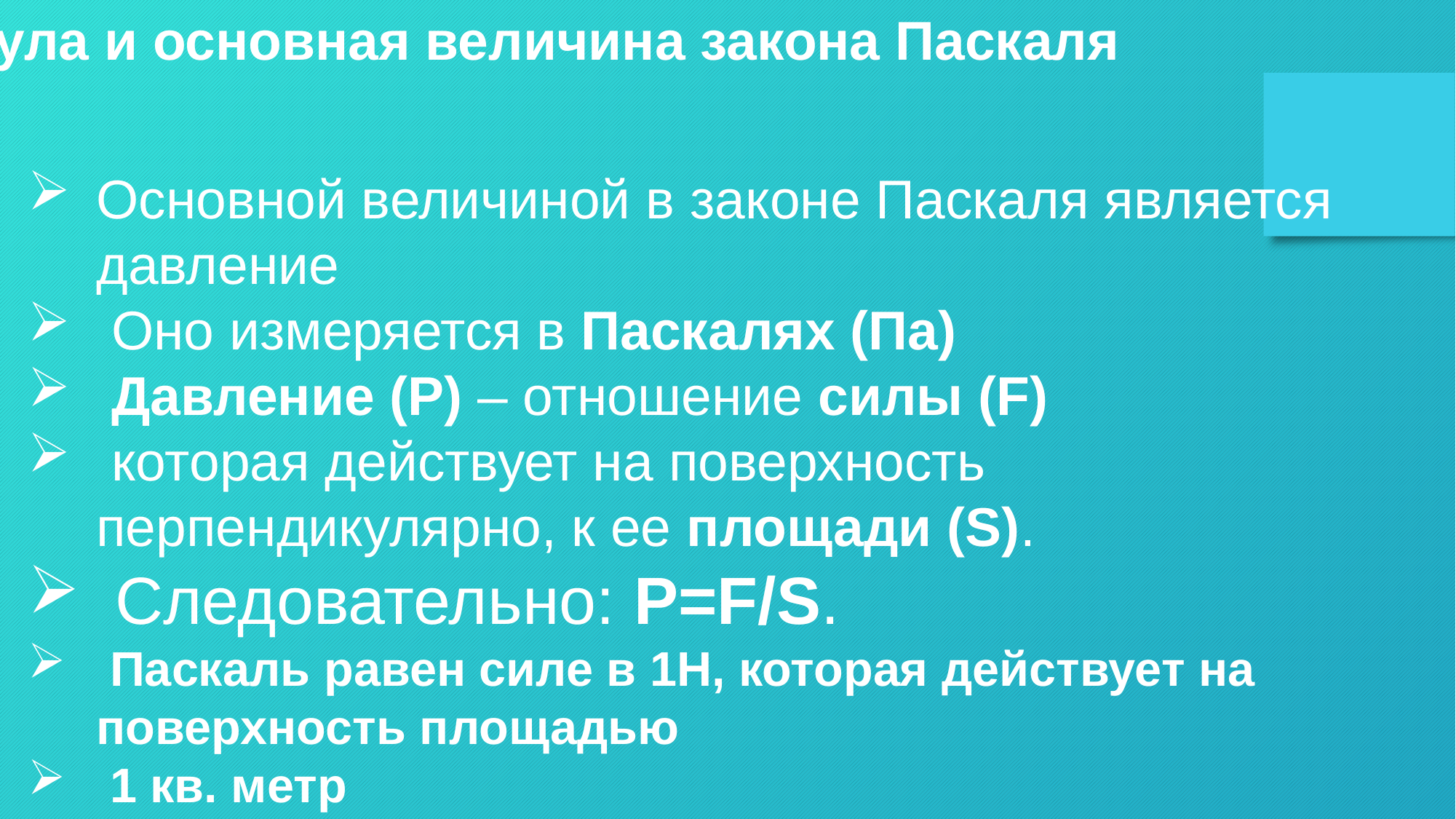

Формула и основная величина закона Паскаля

Основной величиной в законе Паскаля является давление
 Оно измеряется в Паскалях (Па)
 Давление (P) – отношение силы (F)
 которая действует на поверхность перпендикулярно, к ее площади (S).
 Следовательно: P=F/S.
 Паскаль равен силе в 1Н, которая действует на поверхность площадью
 1 кв. метр
 1Па=1Н/кв.м